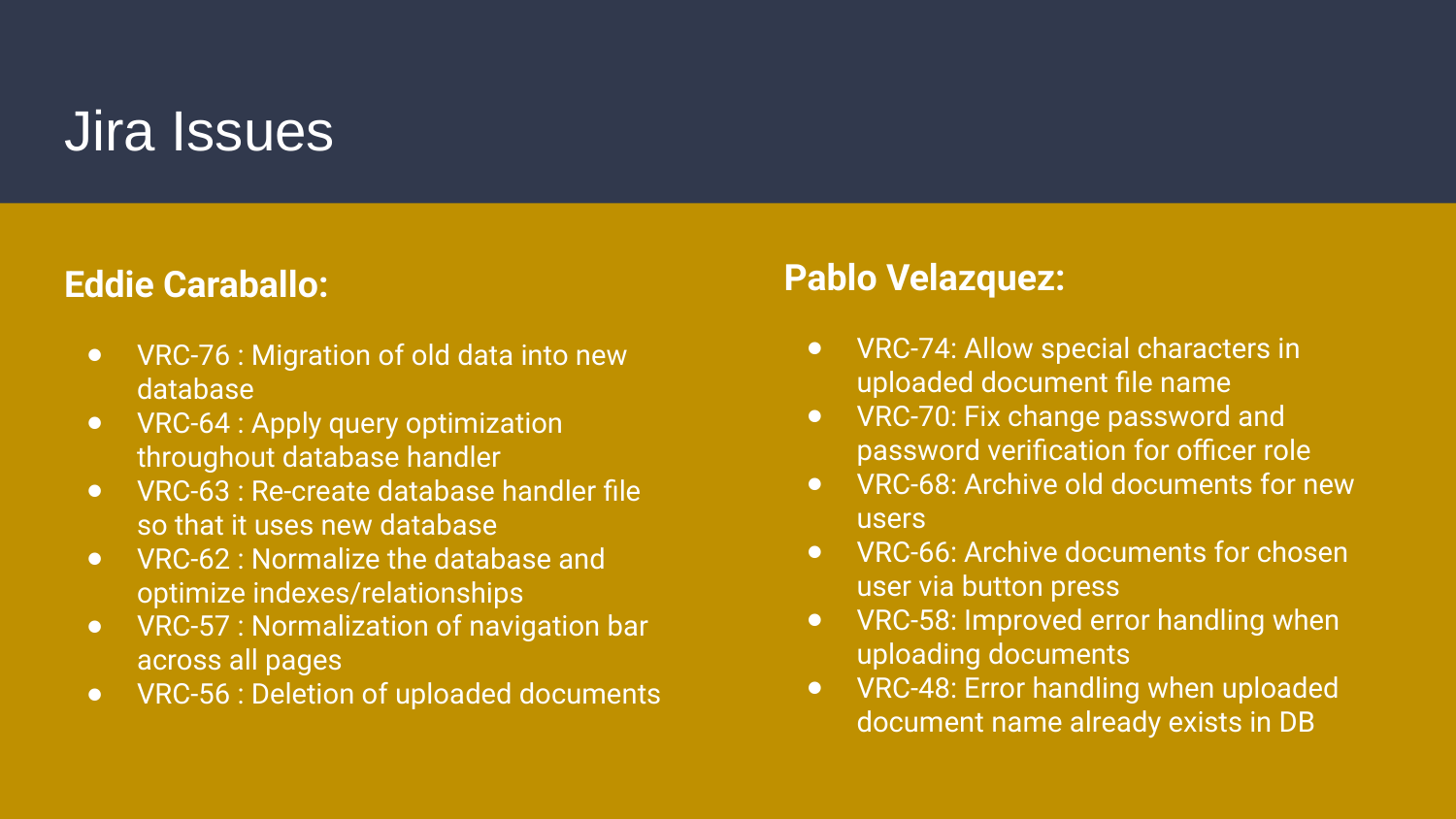

# Jira Issues
Eddie Caraballo:
VRC-76 : Migration of old data into new database
VRC-64 : Apply query optimization throughout database handler
VRC-63 : Re-create database handler file so that it uses new database
VRC-62 : Normalize the database and optimize indexes/relationships
VRC-57 : Normalization of navigation bar across all pages
VRC-56 : Deletion of uploaded documents
Pablo Velazquez:
VRC-74: Allow special characters in uploaded document file name
VRC-70: Fix change password and password verification for officer role
VRC-68: Archive old documents for new users
VRC-66: Archive documents for chosen user via button press
VRC-58: Improved error handling when uploading documents
VRC-48: Error handling when uploaded document name already exists in DB